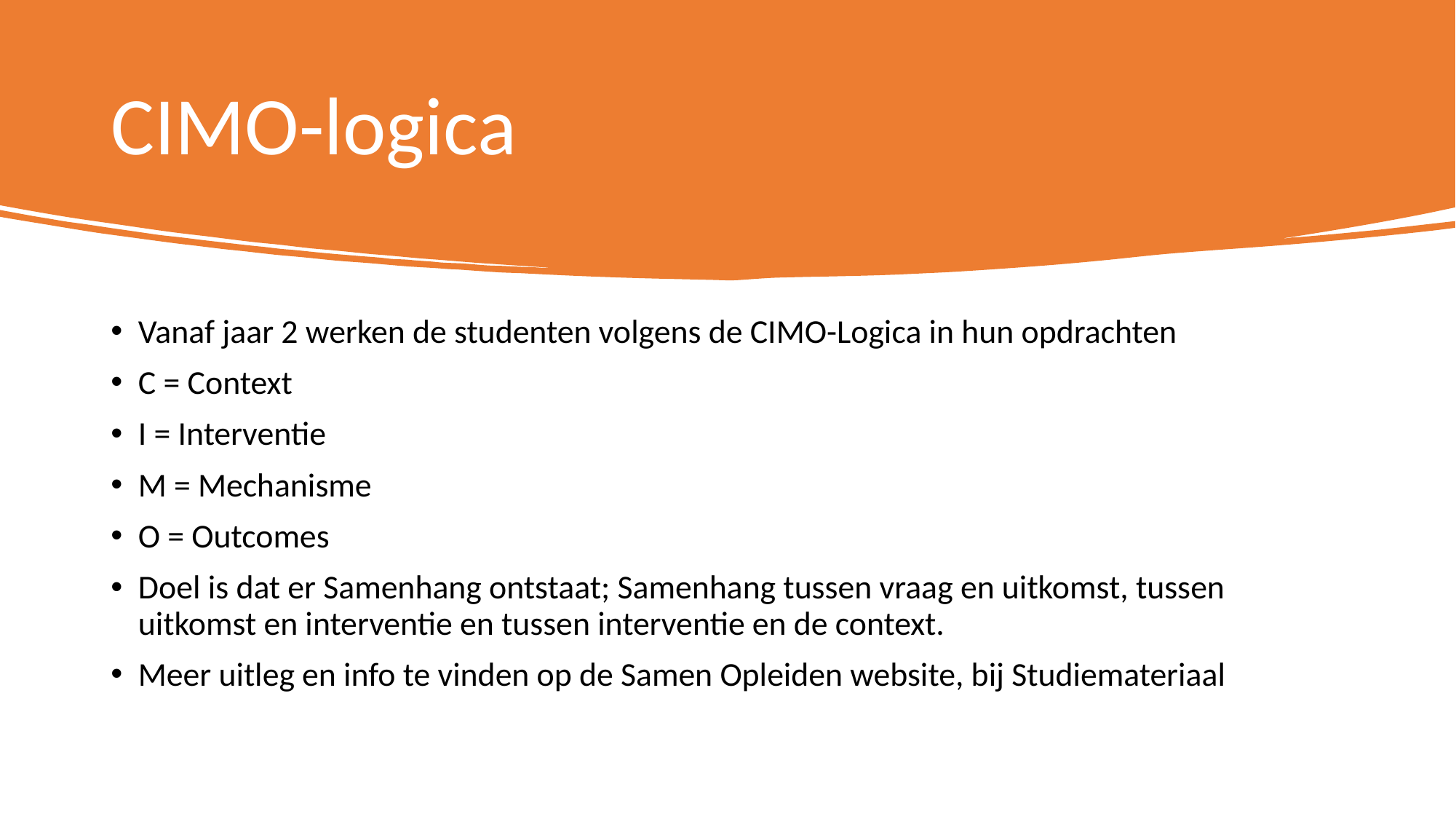

# CIMO-logica
Vanaf jaar 2 werken de studenten volgens de CIMO-Logica in hun opdrachten
C = Context
I = Interventie
M = Mechanisme
O = Outcomes
Doel is dat er Samenhang ontstaat; Samenhang tussen vraag en uitkomst, tussen uitkomst en interventie en tussen interventie en de context.
Meer uitleg en info te vinden op de Samen Opleiden website, bij Studiemateriaal